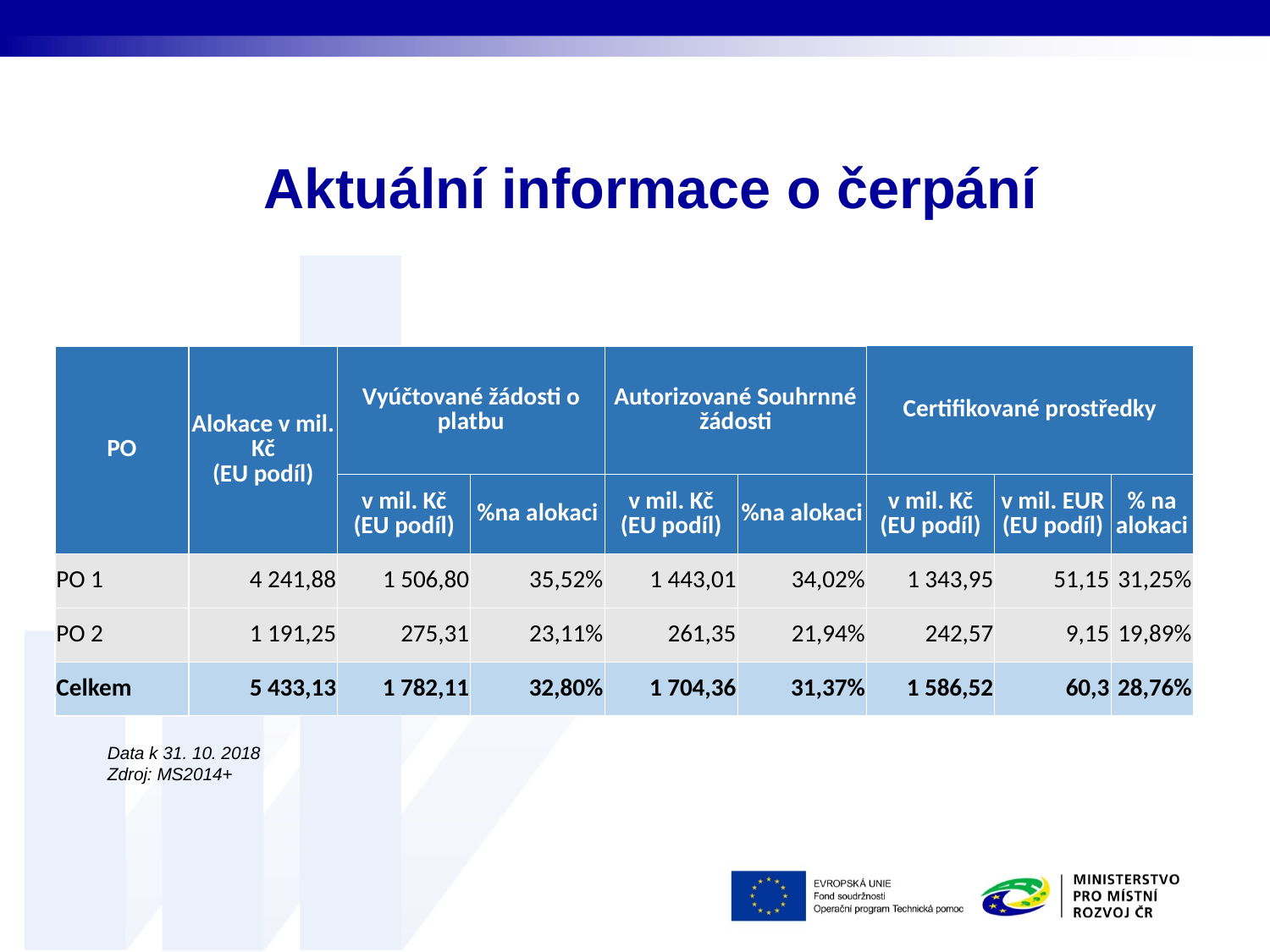

# Aktuální informace o čerpání
| PO | Alokace v mil. Kč (EU podíl) | Vyúčtované žádosti o platbu |  | Autorizované Souhrnné žádosti |  | Certifikované prostředky |  |  |
| --- | --- | --- | --- | --- | --- | --- | --- | --- |
|  |  | v mil. Kč (EU podíl) | %na alokaci | v mil. Kč (EU podíl) | %na alokaci | v mil. Kč (EU podíl) | v mil. EUR (EU podíl) | % na alokaci |
| PO 1 | 4 241,88 | 1 506,80 | 35,52% | 1 443,01 | 34,02% | 1 343,95 | 51,15 | 31,25% |
| PO 2 | 1 191,25 | 275,31 | 23,11% | 261,35 | 21,94% | 242,57 | 9,15 | 19,89% |
| Celkem | 5 433,13 | 1 782,11 | 32,80% | 1 704,36 | 31,37% | 1 586,52 | 60,3 | 28,76% |
Data k 31. 10. 2018
Zdroj: MS2014+